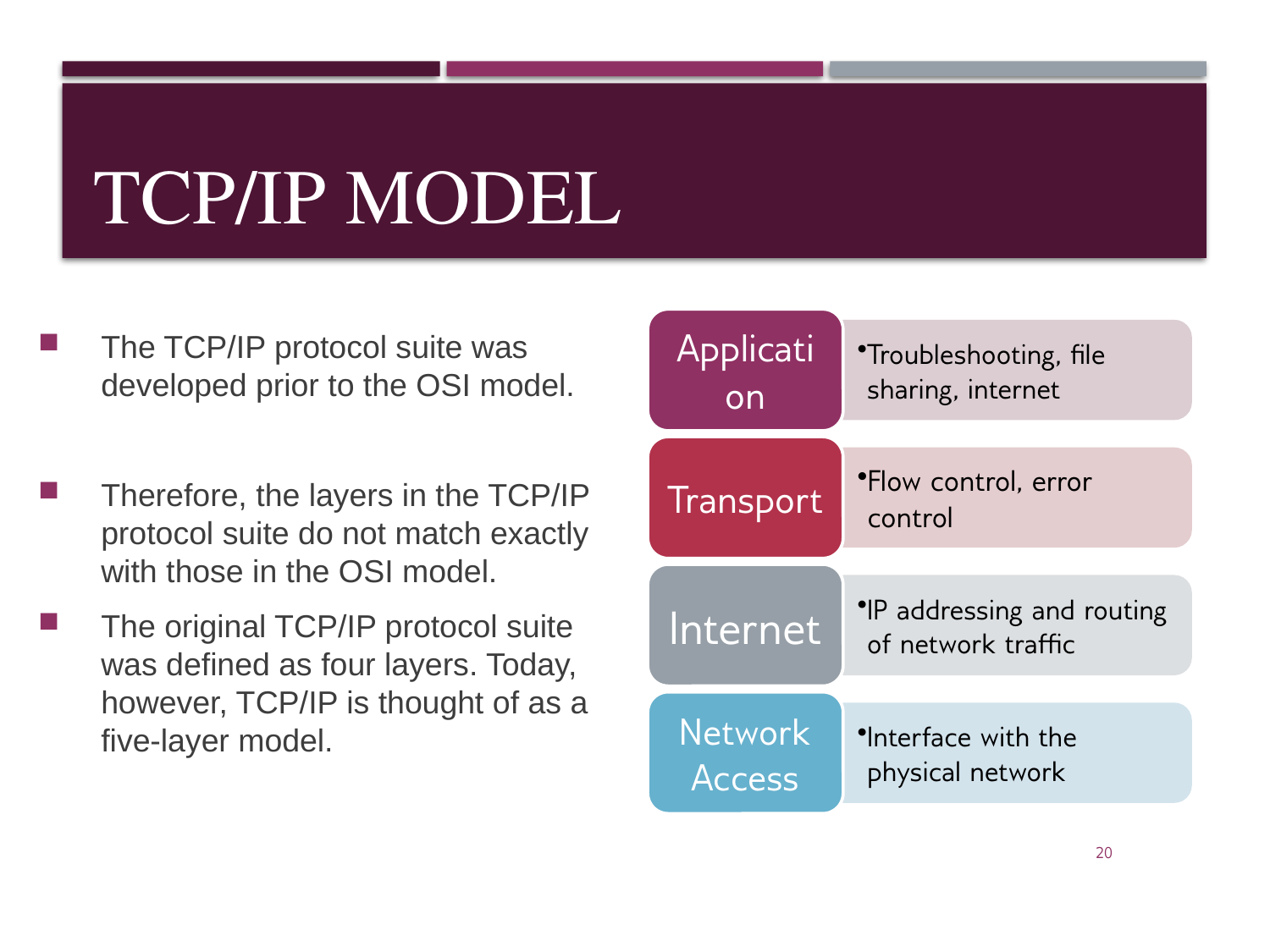

# TCP/IP Model
The TCP/IP protocol suite was developed prior to the OSI model.

Therefore, the layers in the TCP/IP protocol suite do not match exactly with those in the OSI model.
The original TCP/IP protocol suite was defined as four layers. Today, however, TCP/IP is thought of as a five-layer model.

Application
Troubleshooting, file sharing, internet
Transport
Flow control, error control
Internet
Network Access
IP addressing and routing of network traffic
Interface with the physical network
20